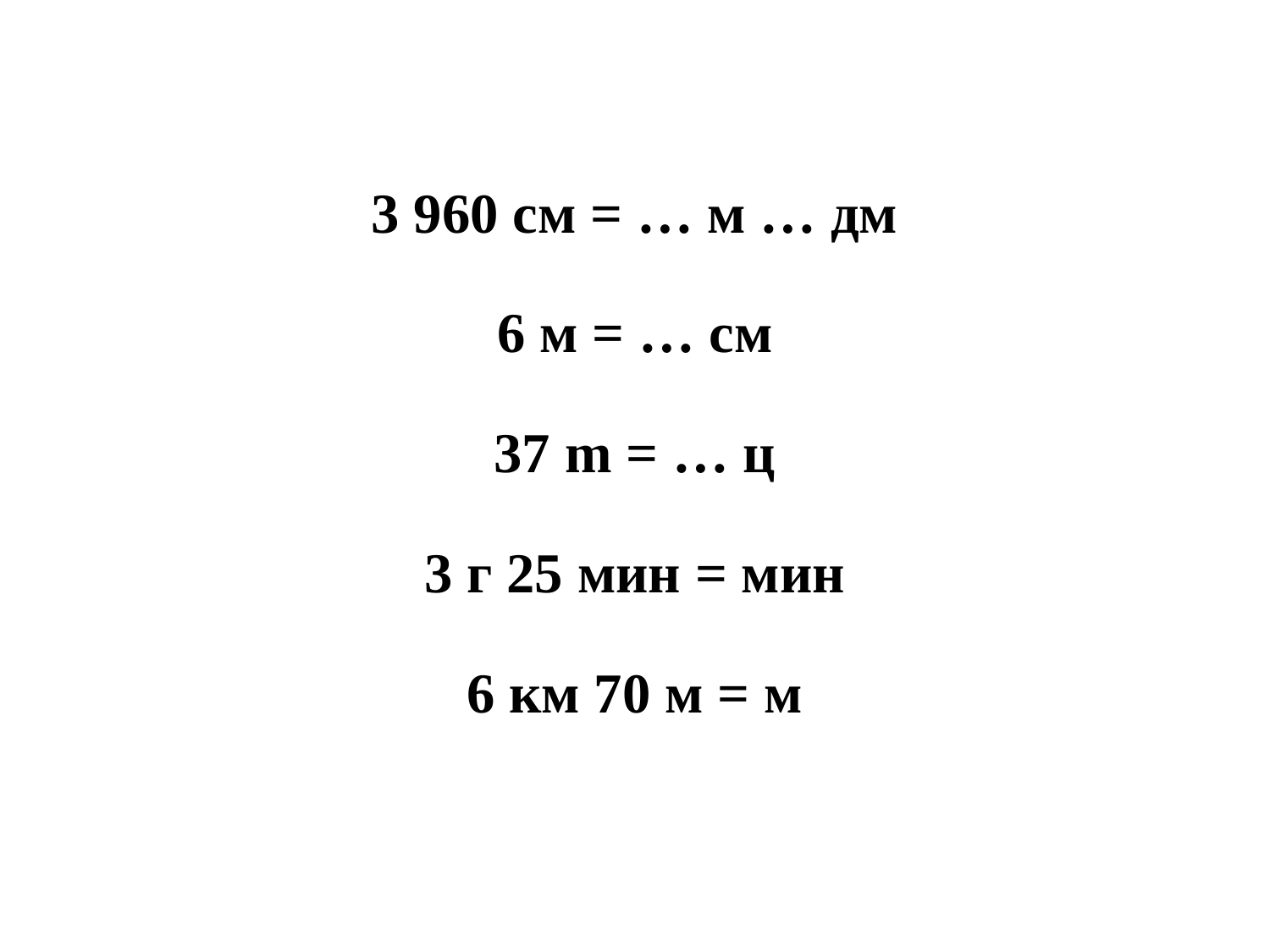

| 3 960 см = … м … дм |
| --- |
| 6 м = … см |
| 37 m = … ц |
| 3 г 25 мин = мин |
| 6 км 70 м = м |